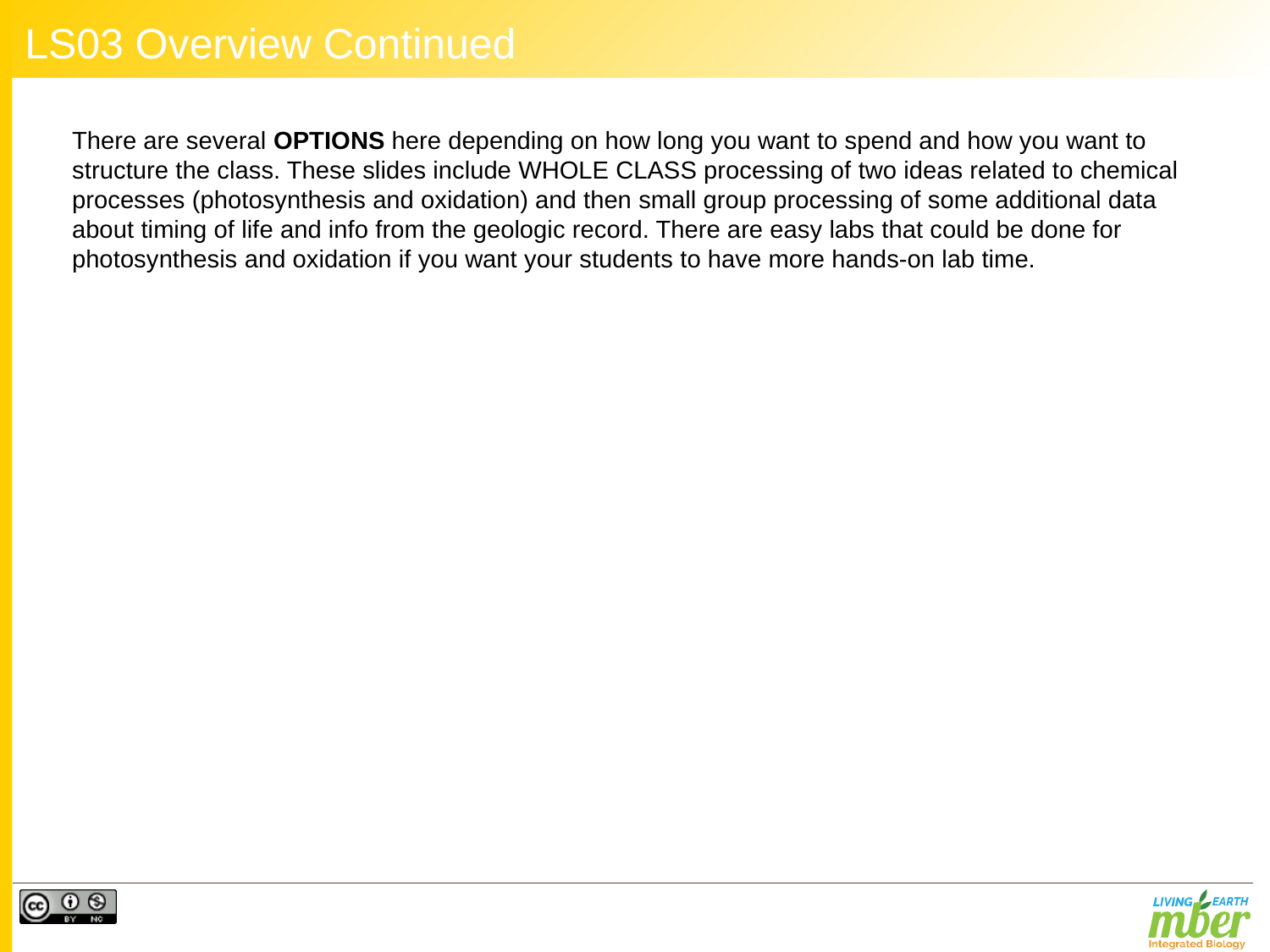

# LS03 Overview Continued
There are several OPTIONS here depending on how long you want to spend and how you want to structure the class. These slides include WHOLE CLASS processing of two ideas related to chemical processes (photosynthesis and oxidation) and then small group processing of some additional data about timing of life and info from the geologic record. There are easy labs that could be done for photosynthesis and oxidation if you want your students to have more hands-on lab time.